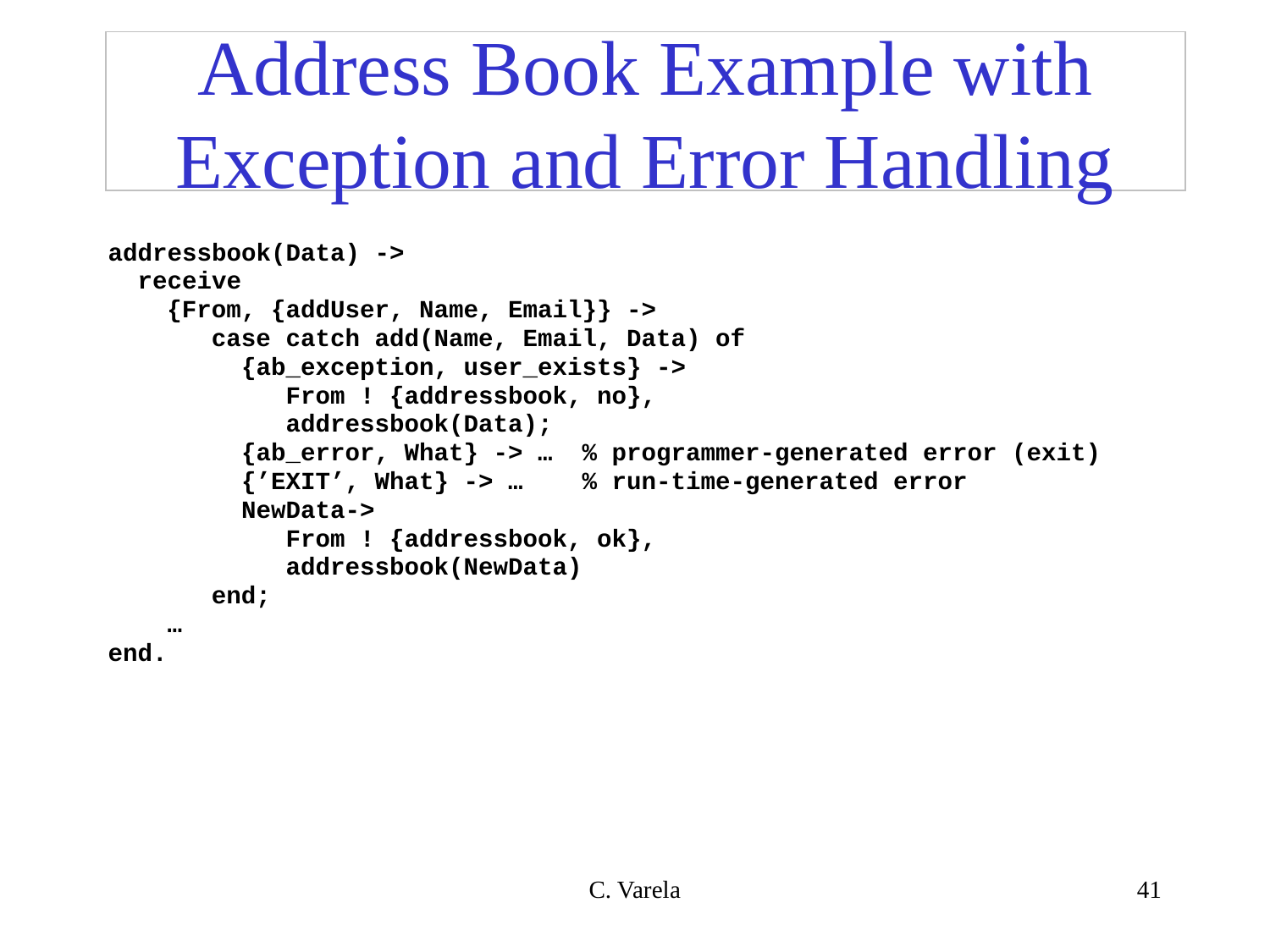

# Address Book Example with Exception and Error Handling

addressbook(Data) ->
  receive
    {From, {addUser, Name, Email}} ->
       case catch add(Name, Email, Data) of
         {ab_exception, user_exists} ->
            From ! {addressbook, no},
            addressbook(Data);
         {ab_error, What} -> …  % programmer-generated error (exit)
         {’EXIT’, What} -> …    % run-time-generated error
         NewData->
            From ! {addressbook, ok},
            addressbook(NewData)
       end;
    …
end.
C. Varela
41